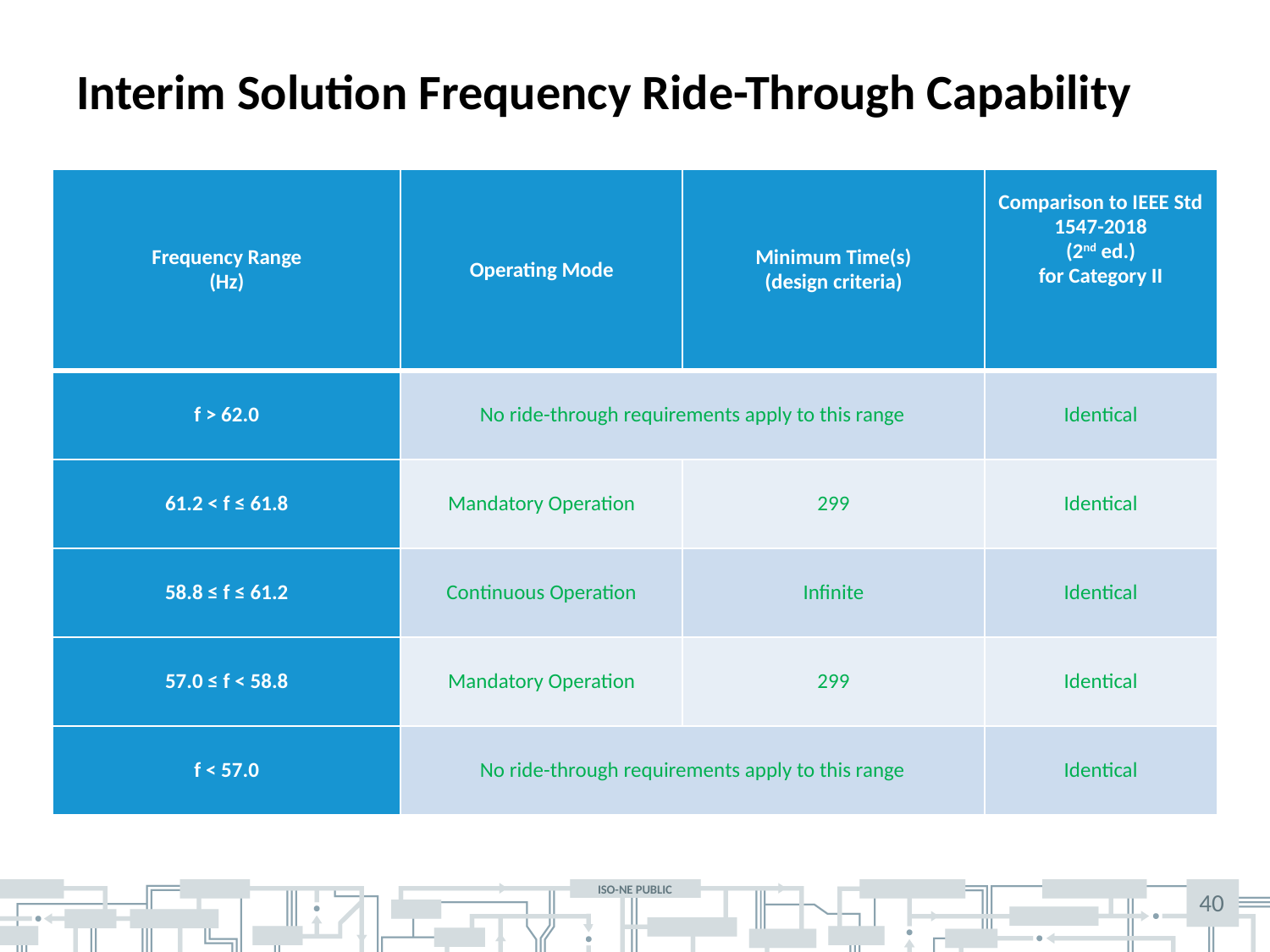

# Interim Solution Frequency Ride-Through Capability
| Frequency Range (Hz) | Operating Mode | Minimum Time(s) (design criteria) | Comparison to IEEE Std 1547-2018 (2nd ed.) for Category II |
| --- | --- | --- | --- |
| f > 62.0 | No ride-through requirements apply to this range |  | Identical |
| 61.2 < f ≤ 61.8 | Mandatory Operation | 299 | Identical |
| 58.8 ≤ f ≤ 61.2 | Continuous Operation | Infinite | Identical |
| 57.0 ≤ f < 58.8 | Mandatory Operation | 299 | Identical |
| f < 57.0 | No ride-through requirements apply to this range |  | Identical |
40